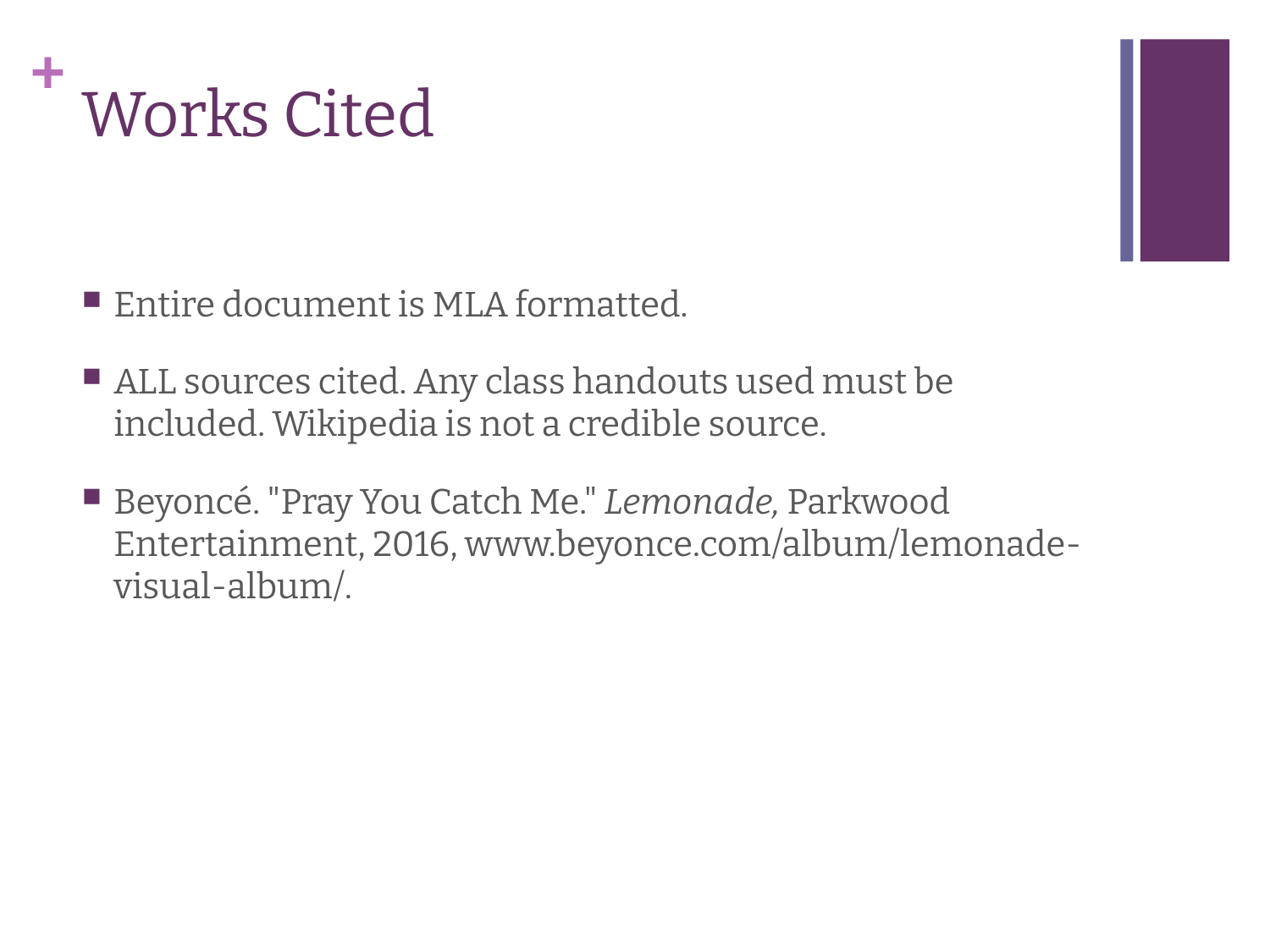

# Works Cited
Entire document is MLA formatted.
ALL sources cited. Any class handouts used must be included. Wikipedia is not a credible source.
Beyoncé. "Pray You Catch Me." Lemonade, Parkwood Entertainment, 2016, www.beyonce.com/album/lemonade-visual-album/.